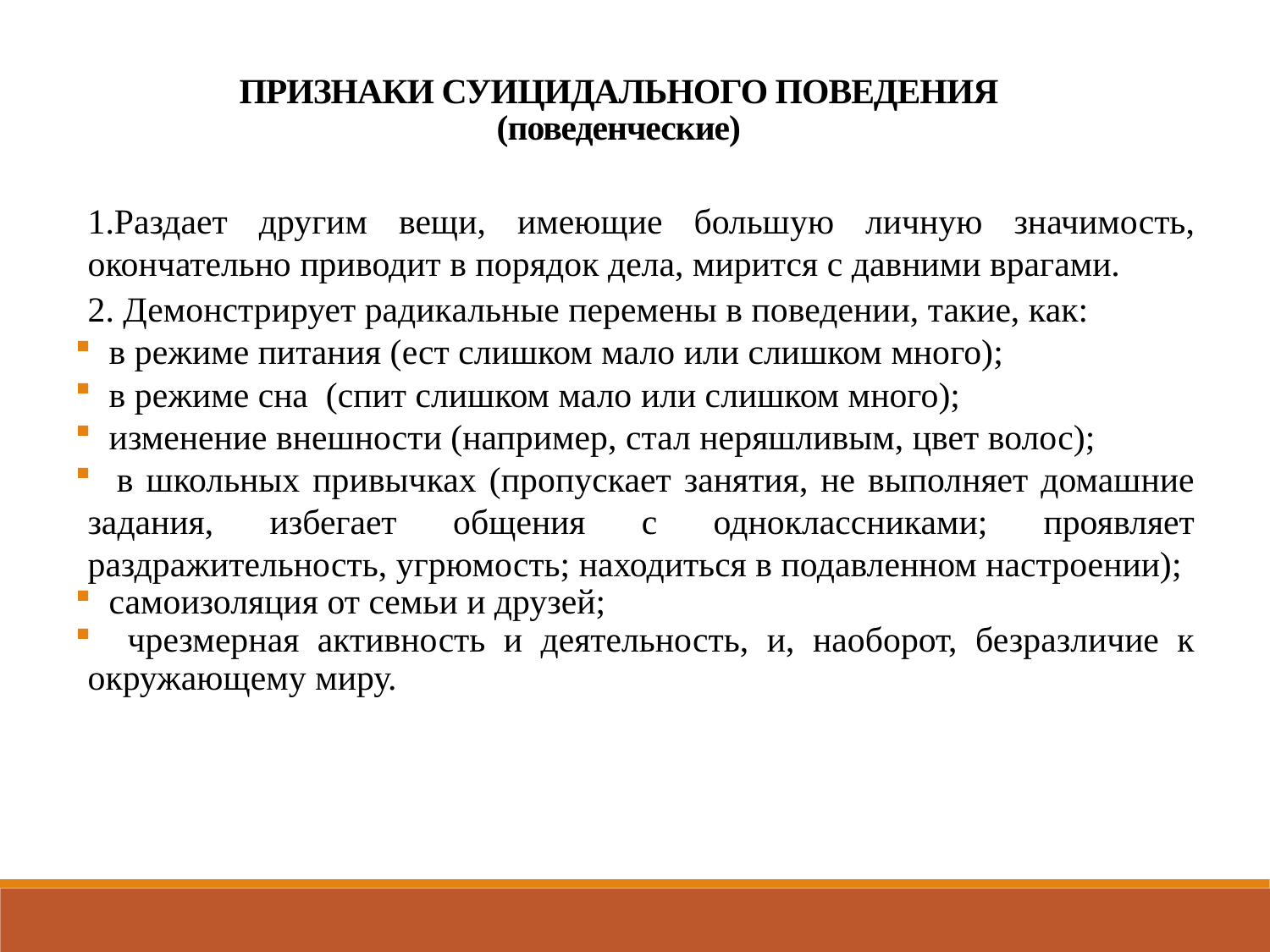

ПРИЗНАКИ СУИЦИДАЛЬНОГО ПОВЕДЕНИЯ
(поведенческие)
1.Раздает другим вещи, имеющие большую личную значимость, окончательно приводит в порядок дела, мирится с давними врагами.
2. Демонстрирует радикальные перемены в поведении, такие, как:
  в режиме питания (ест слишком мало или слишком много);
  в режиме сна  (спит слишком мало или слишком много);
  изменение внешности (например, стал неряшливым, цвет волос);
  в школьных привычках (пропускает занятия, не выполняет домашние задания, избегает общения с одноклассниками; проявляет раздражительность, угрюмость; находиться в подавленном настроении);
  самоизоляция от семьи и друзей;
  чрезмерная активность и деятельность, и, наоборот, безразличие к окружающему миру.